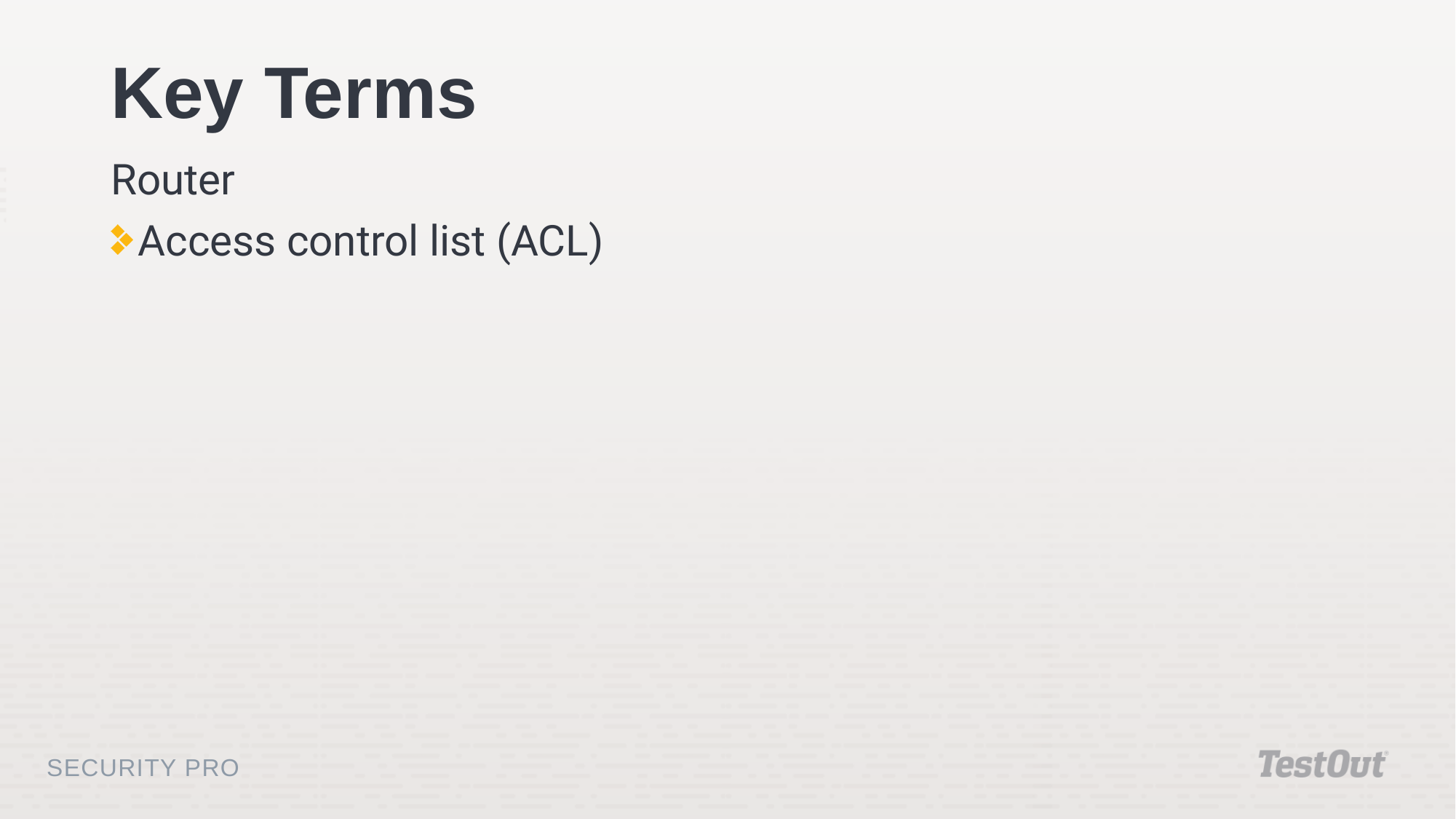

# Key Terms
Router
Access control list (ACL)
Security Pro